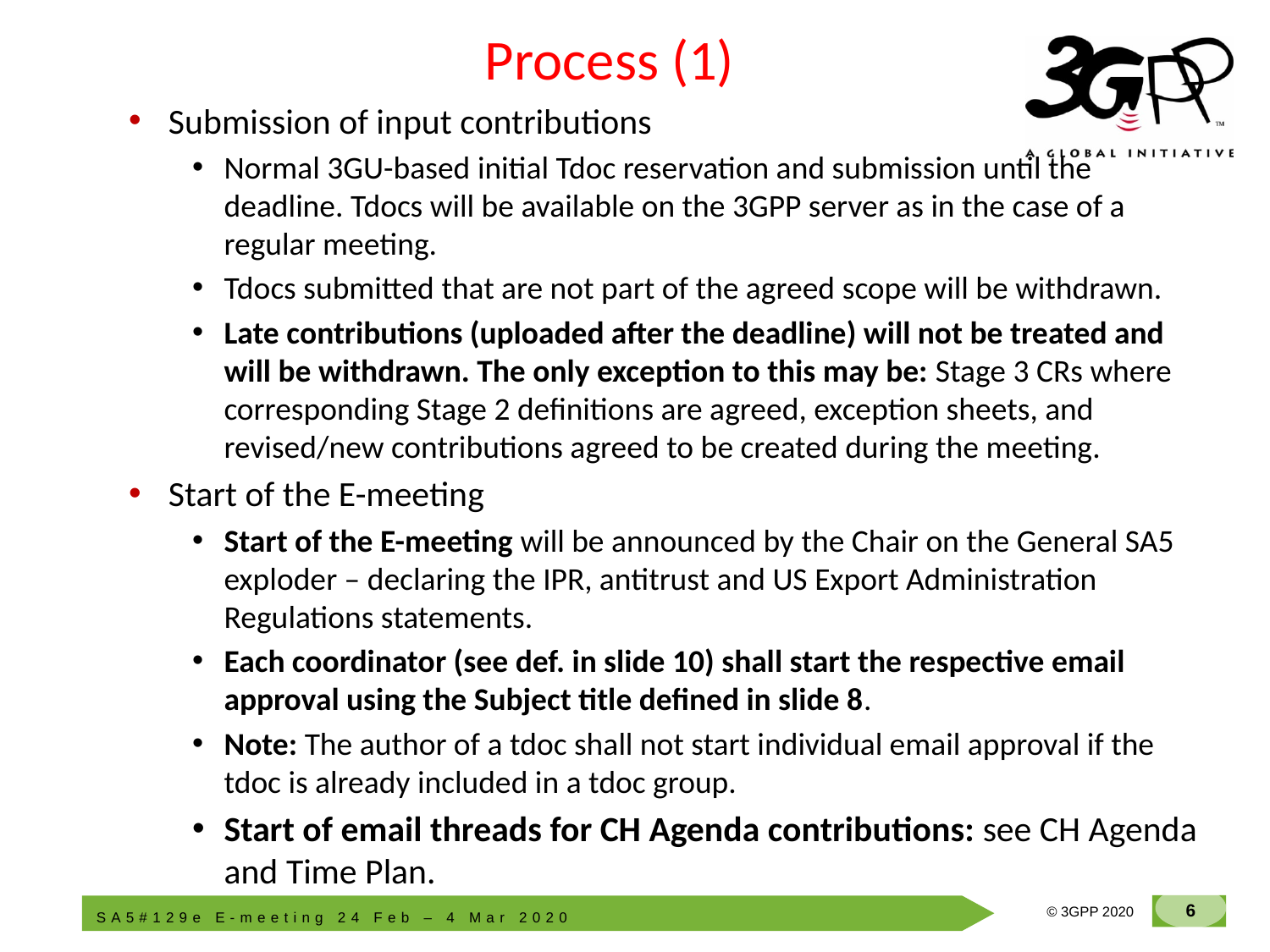

# Process (1)
Submission of input contributions
Normal 3GU-based initial Tdoc reservation and submission until the deadline. Tdocs will be available on the 3GPP server as in the case of a regular meeting.
Tdocs submitted that are not part of the agreed scope will be withdrawn.
Late contributions (uploaded after the deadline) will not be treated and will be withdrawn. The only exception to this may be: Stage 3 CRs where corresponding Stage 2 definitions are agreed, exception sheets, and revised/new contributions agreed to be created during the meeting.
Start of the E-meeting
Start of the E-meeting will be announced by the Chair on the General SA5 exploder – declaring the IPR, antitrust and US Export Administration Regulations statements.
Each coordinator (see def. in slide 10) shall start the respective email approval using the Subject title defined in slide 8.
Note: The author of a tdoc shall not start individual email approval if the tdoc is already included in a tdoc group.
Start of email threads for CH Agenda contributions: see CH Agenda and Time Plan.